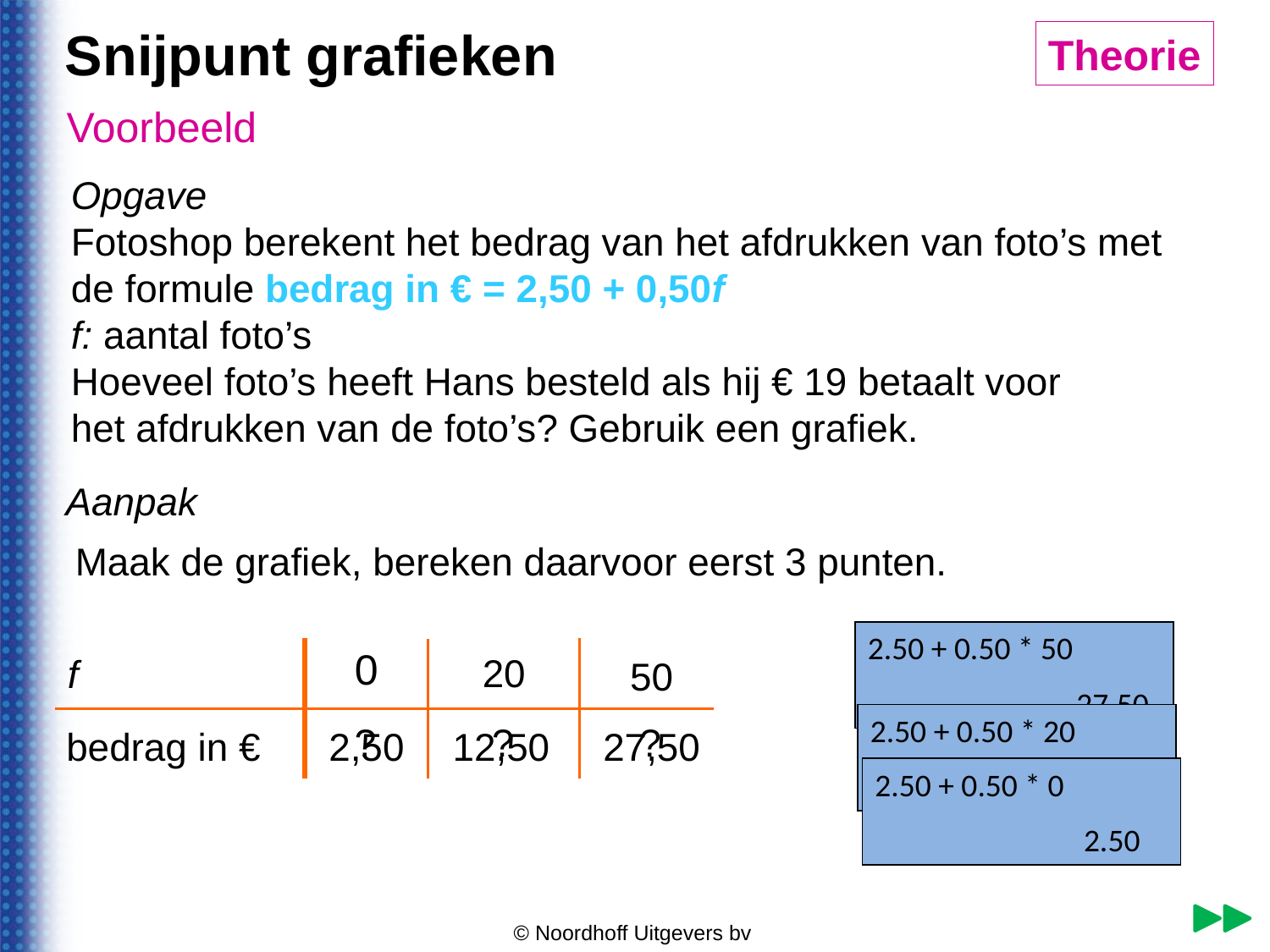

Snijpunt grafieken
Theorie
© Noordhoff Uitgevers bv
Voorbeeld

Opgave
Fotoshop berekent het bedrag van het afdrukken van foto’s met
de formule bedrag in € = 2,50 + 0,50f
f: aantal foto’s
Hoeveel foto’s heeft Hans besteld als hij € 19 betaalt voor
het afdrukken van de foto’s? Gebruik een grafiek.
Aanpak
Maak de grafiek, bereken daarvoor eerst 3 punten.
2.50 + 0.50 * 50
                             27.50
0

20
f
50
2.50 + 0.50 * 20
                             12.50
?
?
?
bedrag in €
2,50
12,50
27,50
2.50 + 0.50 * 0
                             2.50

© Noordhoff Uitgevers bv